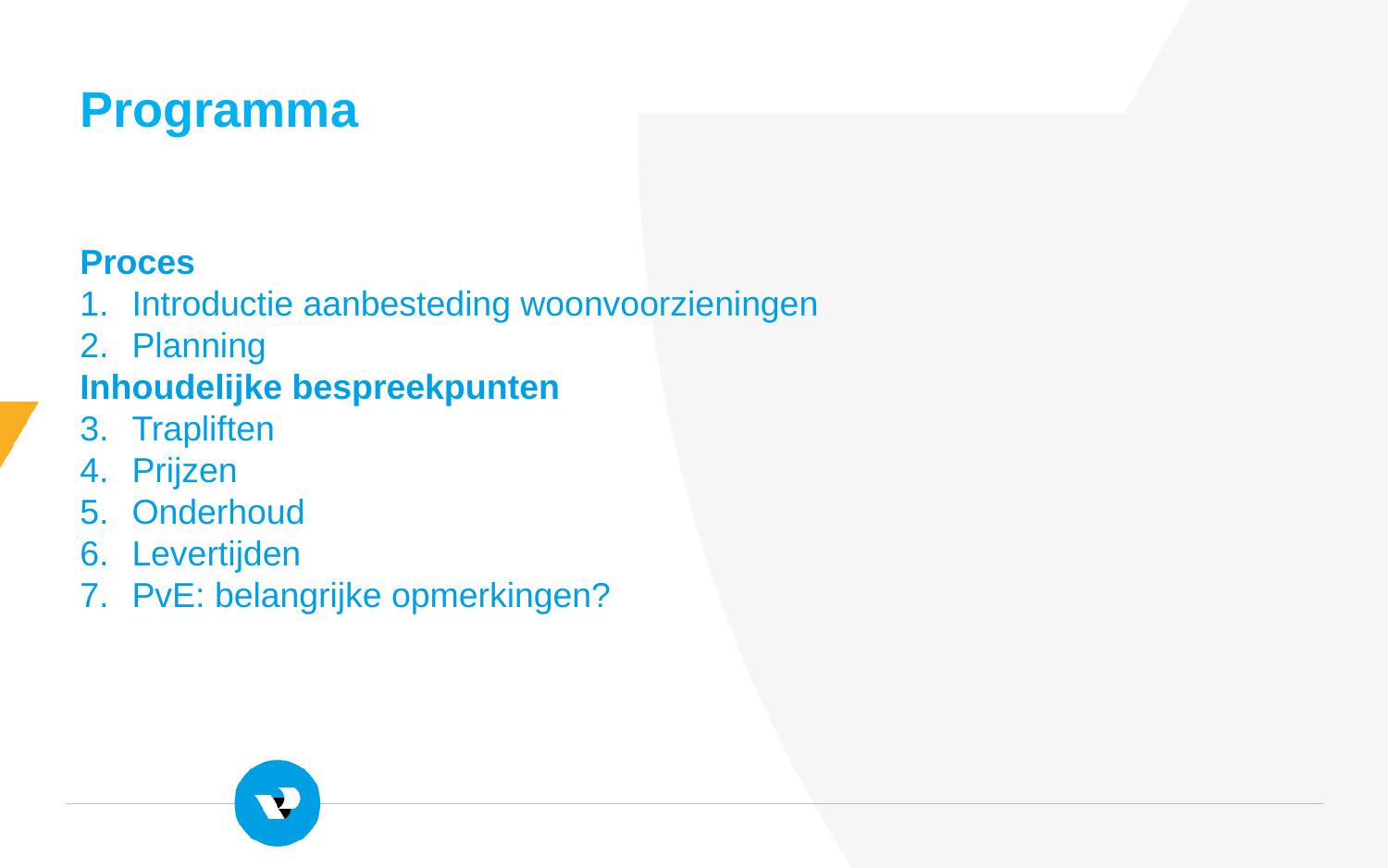

Programma

Proces
Introductie aanbesteding woonvoorzieningen
Planning
Inhoudelijke bespreekpunten
Trapliften
Prijzen
Onderhoud
Levertijden
PvE: belangrijke opmerkingen?